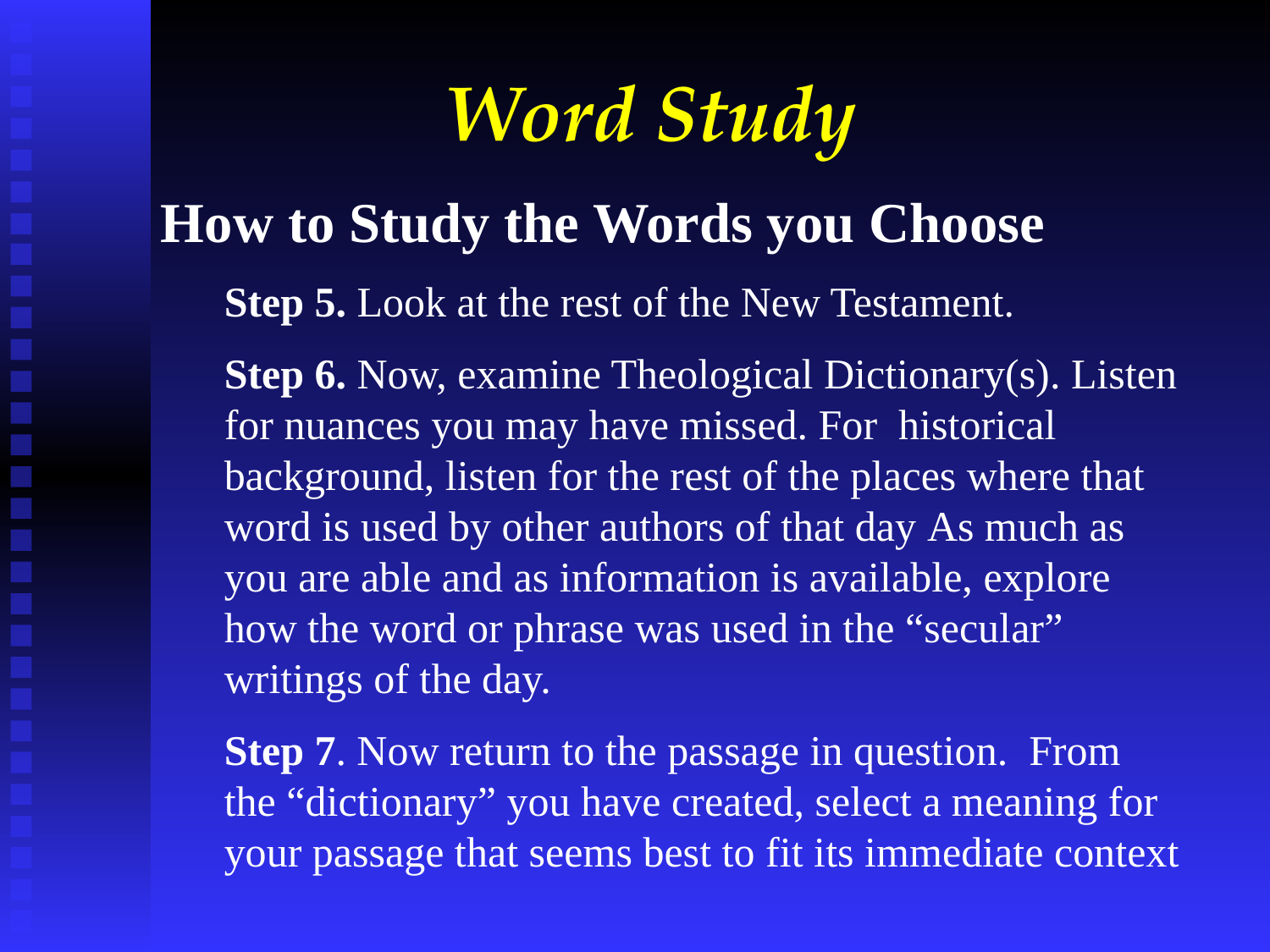

# Word Study
How to Study the Words you Choose
	Step 5. Look at the rest of the New Testament.
	Step 6. Now, examine Theological Dictionary(s). Listen for nuances you may have missed. For  historical background, listen for the rest of the places where that word is used by other authors of that day As much as you are able and as information is available, explore how the word or phrase was used in the “secular” writings of the day.
	Step 7. Now return to the passage in question.  From the “dictionary” you have created, select a meaning for your passage that seems best to fit its immediate context